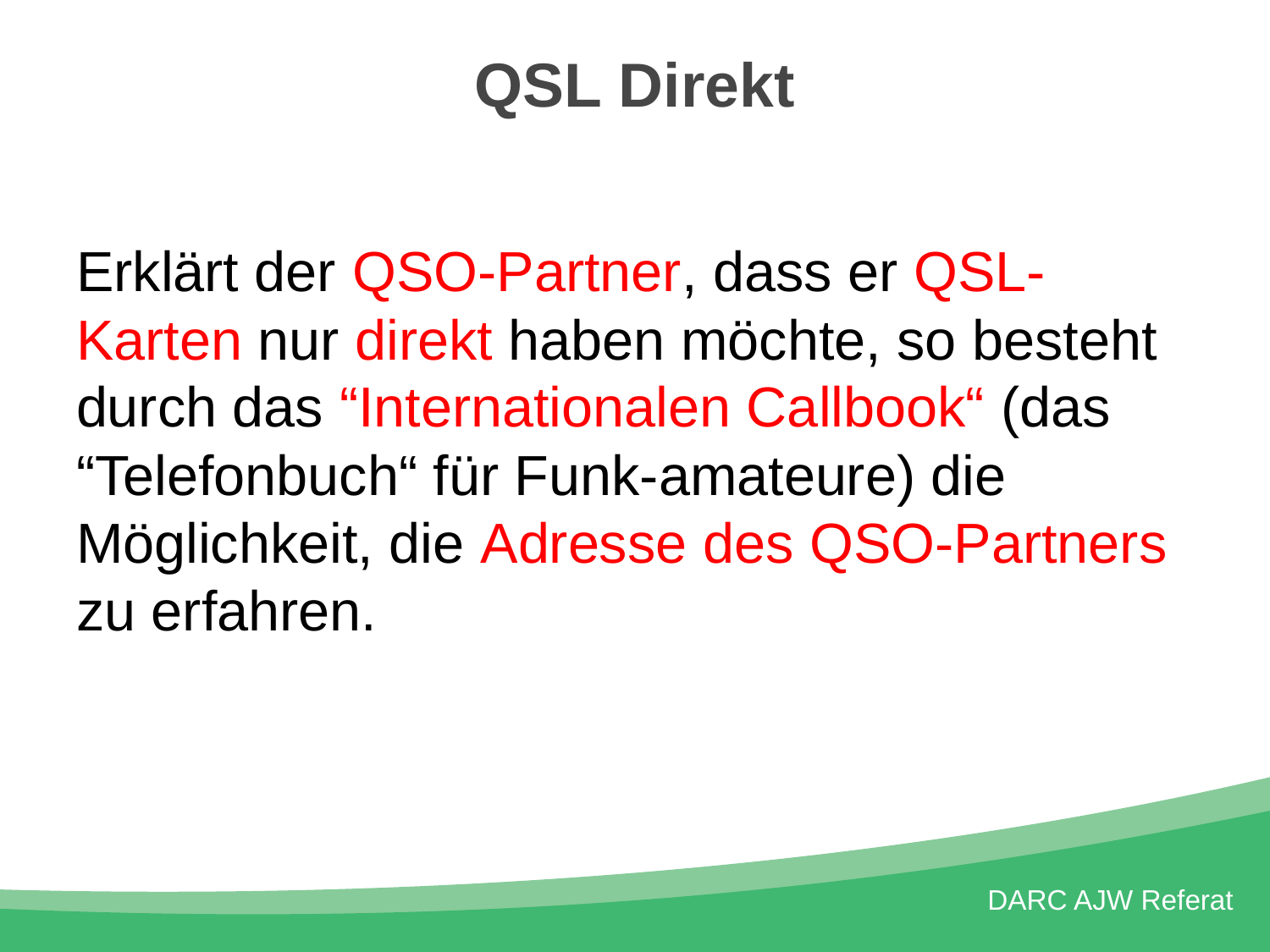

# QSL Direkt

Erklärt der QSO-Partner, dass er QSL-Karten nur direkt haben möchte, so besteht durch das “Internationalen Callbook“ (das “Telefonbuch“ für Funk-amateure) die Möglichkeit, die Adresse des QSO-Partners zu erfahren.